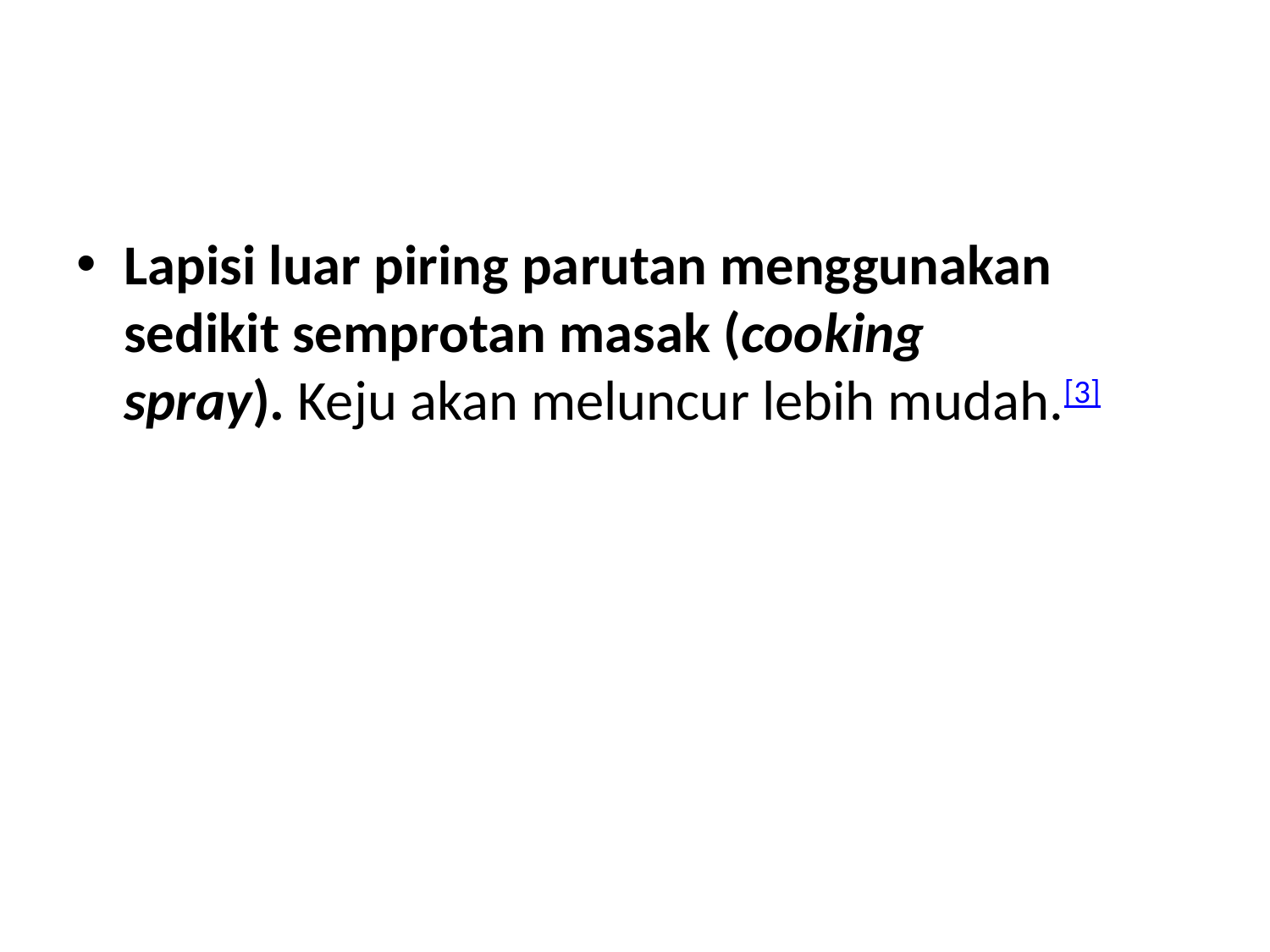

#
Lapisi luar piring parutan menggunakan sedikit semprotan masak (cooking spray). Keju akan meluncur lebih mudah.[3]